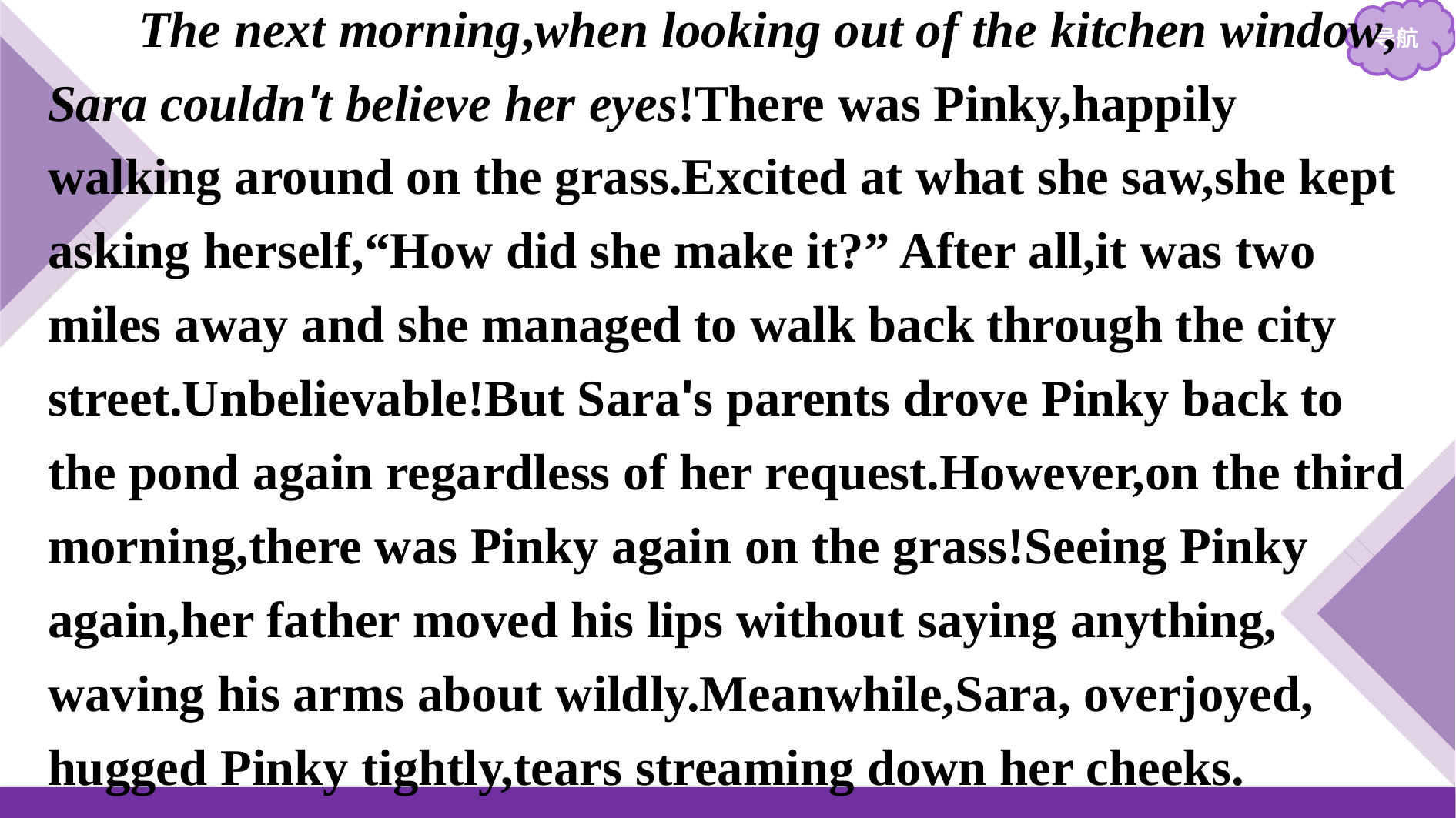

The next morning,when looking out of the kitchen window, Sara couldn't believe her eyes!There was Pinky,happily walking around on the grass.Excited at what she saw,she kept asking herself,“How did she make it?” After all,it was two miles away and she managed to walk back through the city street.Unbelievable!But Sara's parents drove Pinky back to the pond again regardless of her request.However,on the third morning,there was Pinky again on the grass!Seeing Pinky again,her father moved his lips without saying anything, waving his arms about wildly.Meanwhile,Sara, overjoyed, hugged Pinky tightly,tears streaming down her cheeks.